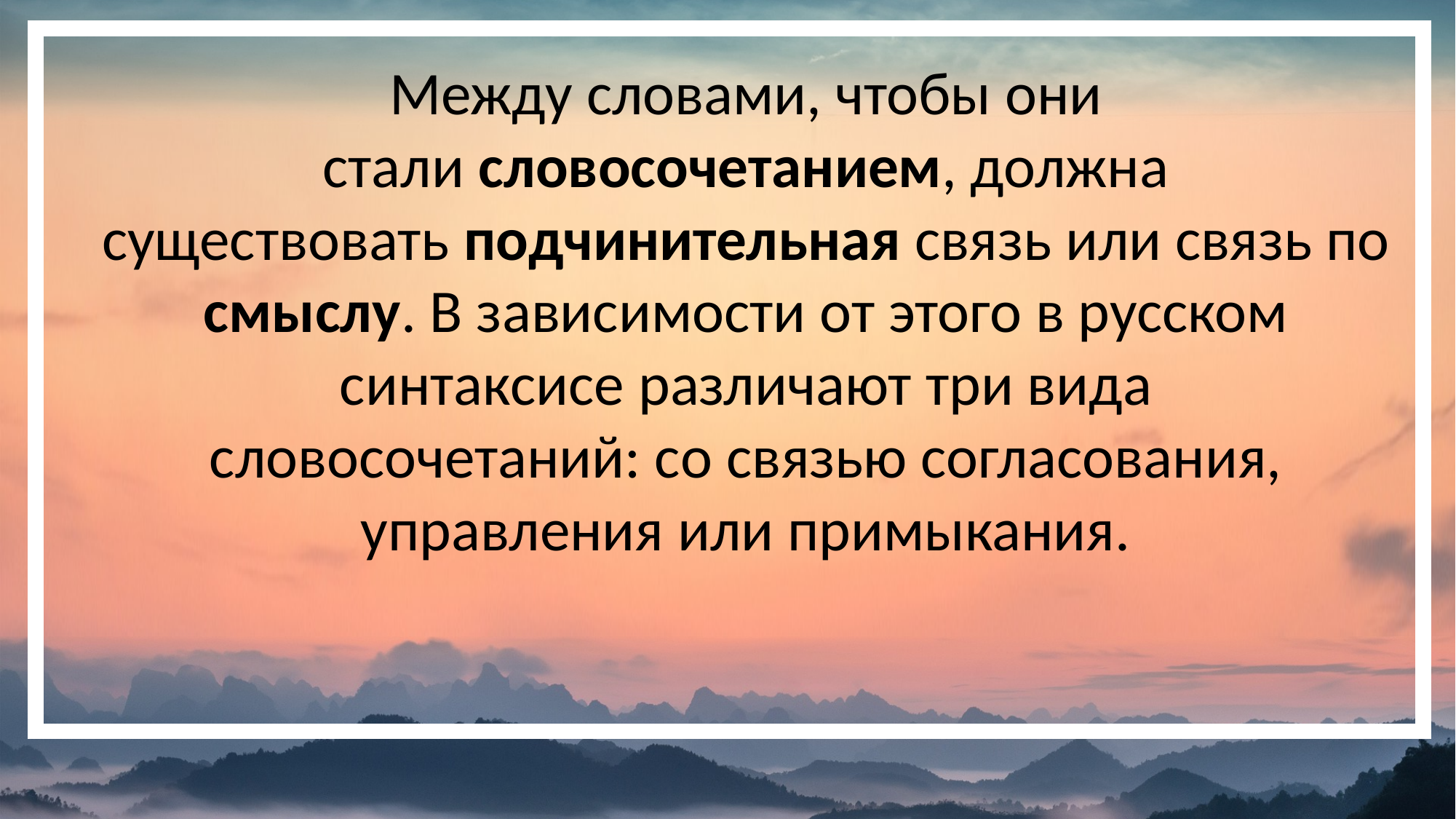

Между словами, чтобы они стали словосочетанием, должна существовать подчинительная связь или связь по смыслу. В зависимости от этого в русском синтаксисе различают три вида словосочетаний: со связью согласования, управления или примыкания.